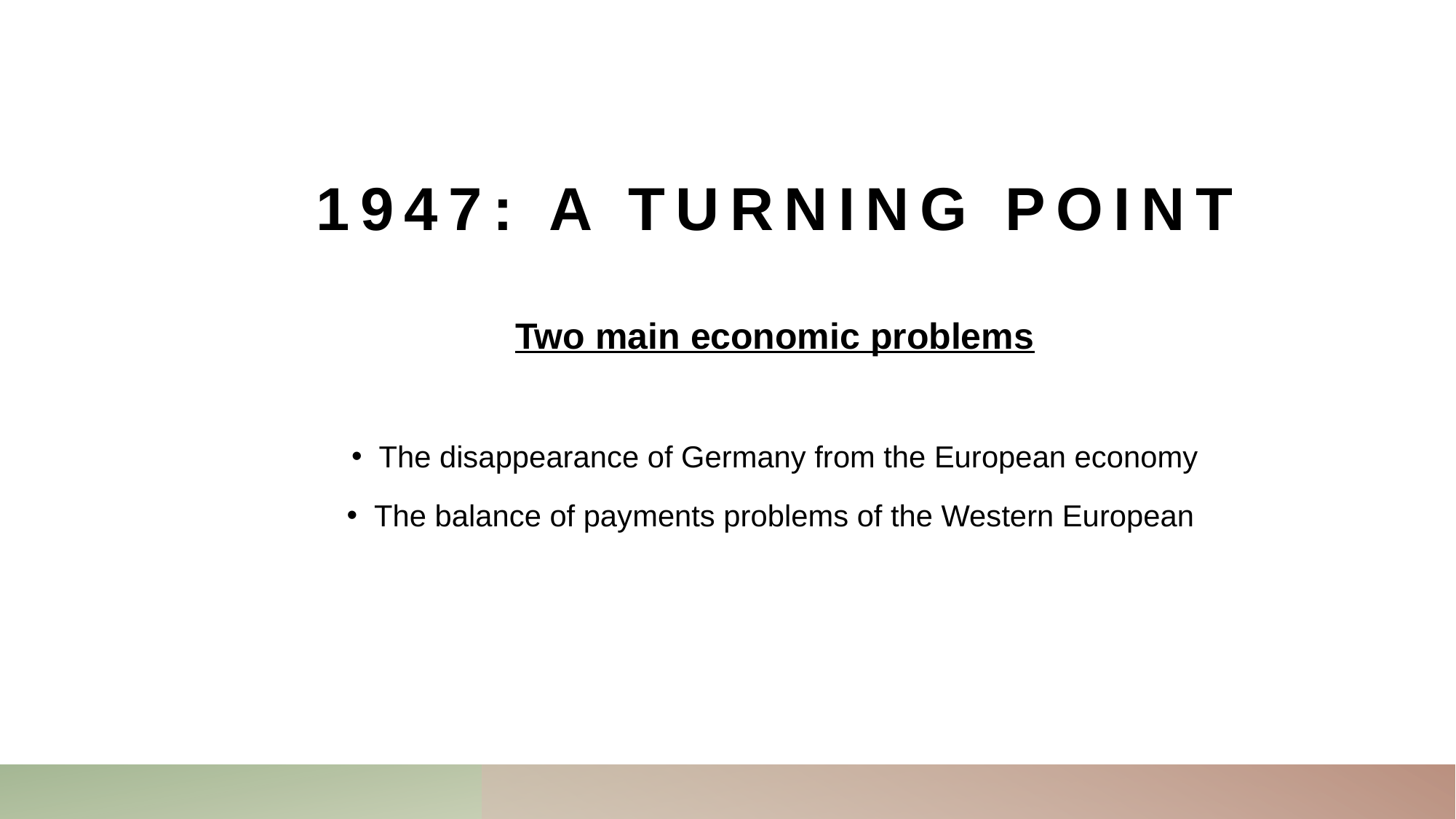

# 1947: a turning point

Two main economic problems

The disappearance of Germany from the European economy
The balance of payments problems of the Western European